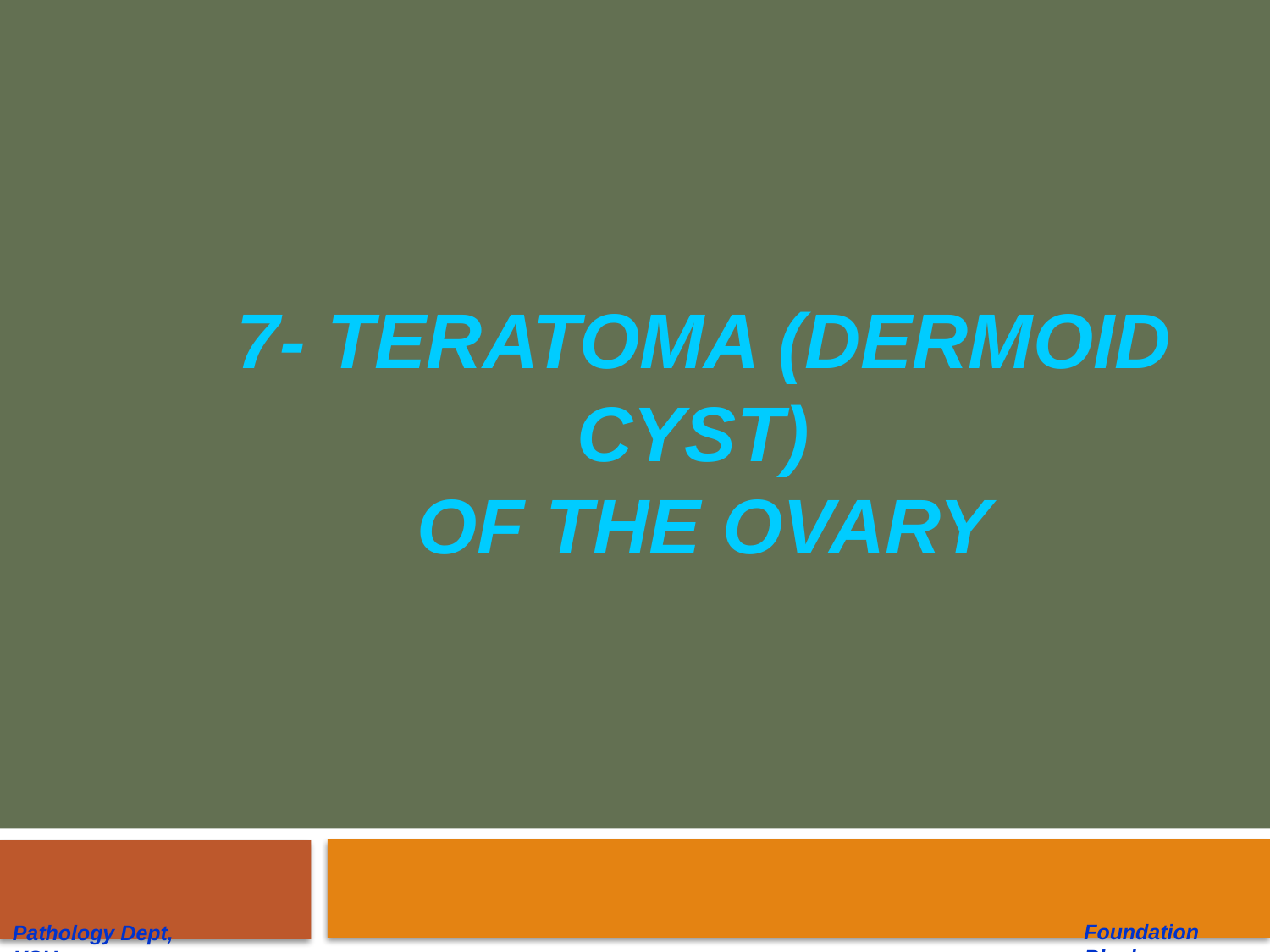

# 7- Teratoma (dermoid cyst) of the ovary
Foundation Block
Pathology Dept, KSU